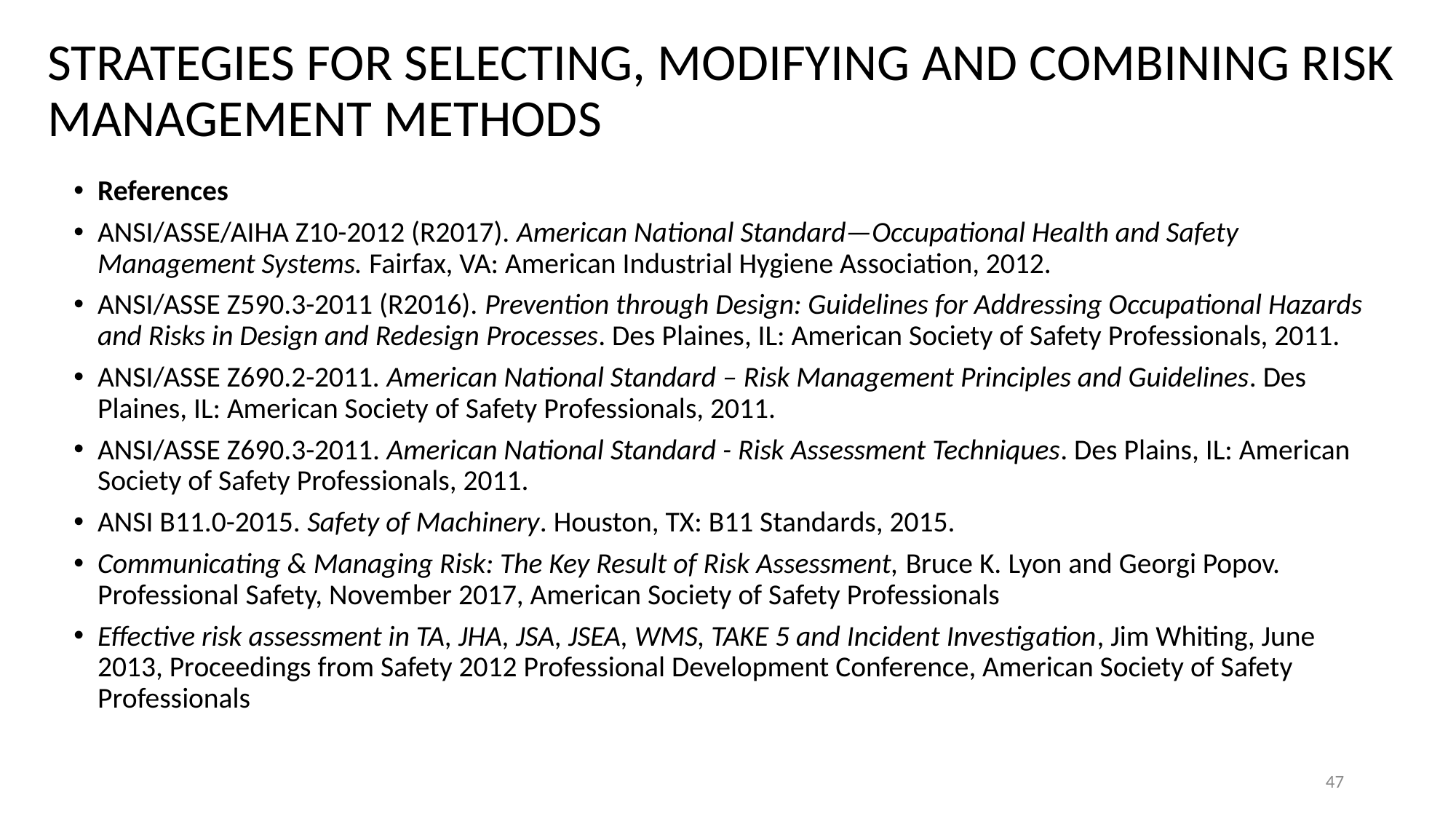

# STRATEGIES FOR SELECTING, MODIFYING AND COMBINING RISK MANAGEMENT METHODS
References
ANSI/ASSE/AIHA Z10-2012 (R2017). American National Standard—Occupational Health and Safety Management Systems. Fairfax, VA: American Industrial Hygiene Association, 2012.
ANSI/ASSE Z590.3-2011 (R2016). Prevention through Design: Guidelines for Addressing Occupational Hazards and Risks in Design and Redesign Processes. Des Plaines, IL: American Society of Safety Professionals, 2011.
ANSI/ASSE Z690.2-2011. American National Standard – Risk Management Principles and Guidelines. Des Plaines, IL: American Society of Safety Professionals, 2011.
ANSI/ASSE Z690.3-2011. American National Standard - Risk Assessment Techniques. Des Plains, IL: American Society of Safety Professionals, 2011.
ANSI B11.0-2015. Safety of Machinery. Houston, TX: B11 Standards, 2015.
Communicating & Managing Risk: The Key Result of Risk Assessment, Bruce K. Lyon and Georgi Popov.  Professional Safety, November 2017, American Society of Safety Professionals
Effective risk assessment in TA, JHA, JSA, JSEA, WMS, TAKE 5 and Incident Investigation, Jim Whiting, June 2013, Proceedings from Safety 2012 Professional Development Conference, American Society of Safety Professionals
47